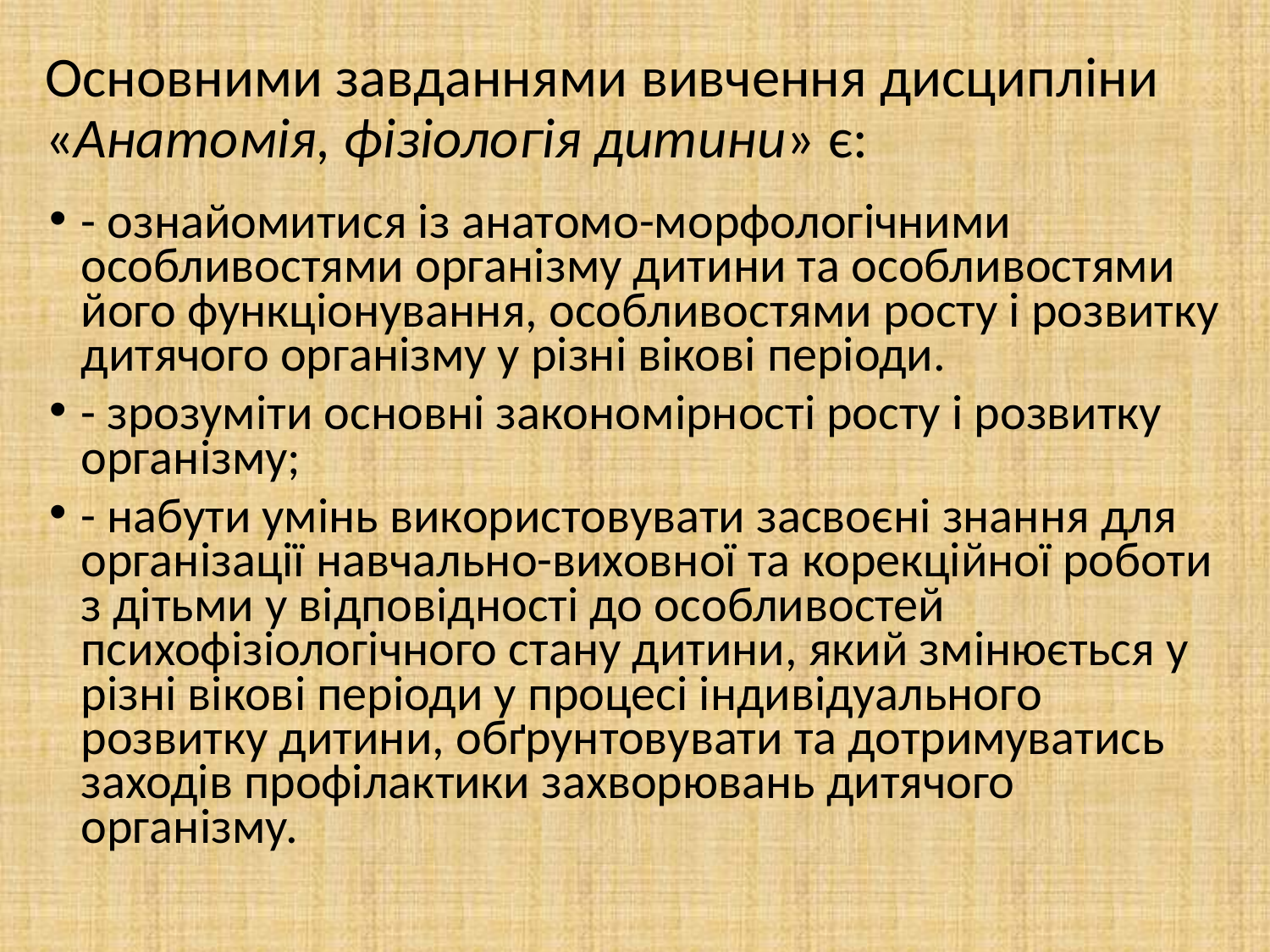

# Основними завданнями вивчення дисципліни «Анатомія, фізіологія дитини» є:
- ознайомитися із анатомо-морфологічними особливостями організму дитини та особливостями його функціонування, особливостями росту і розвитку дитячого організму у різні вікові періоди.
- зрозуміти основні закономірності росту і розвитку організму;
- набути умінь використовувати засвоєні знання для організації навчально-виховної та корекційної роботи з дітьми у відповідності до особливостей психофізіологічного стану дитини, який змінюється у різні вікові періоди у процесі індивідуального розвитку дитини, обґрунтовувати та дотримуватись заходів профілактики захворювань дитячого організму.